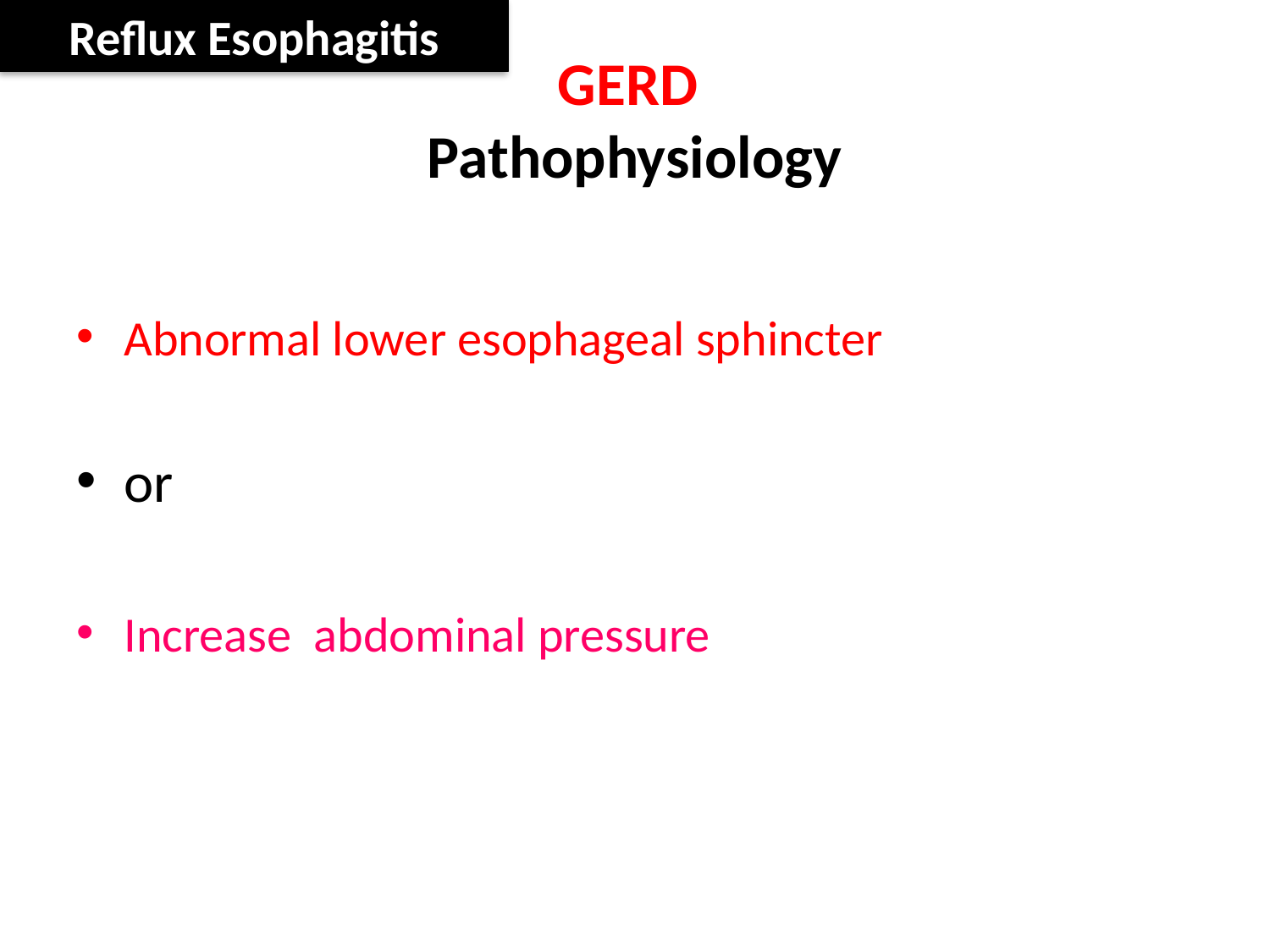

Reflux Esophagitis
# GERD Pathophysiology

Abnormal lower esophageal sphincter

or

Increase  abdominal pressure